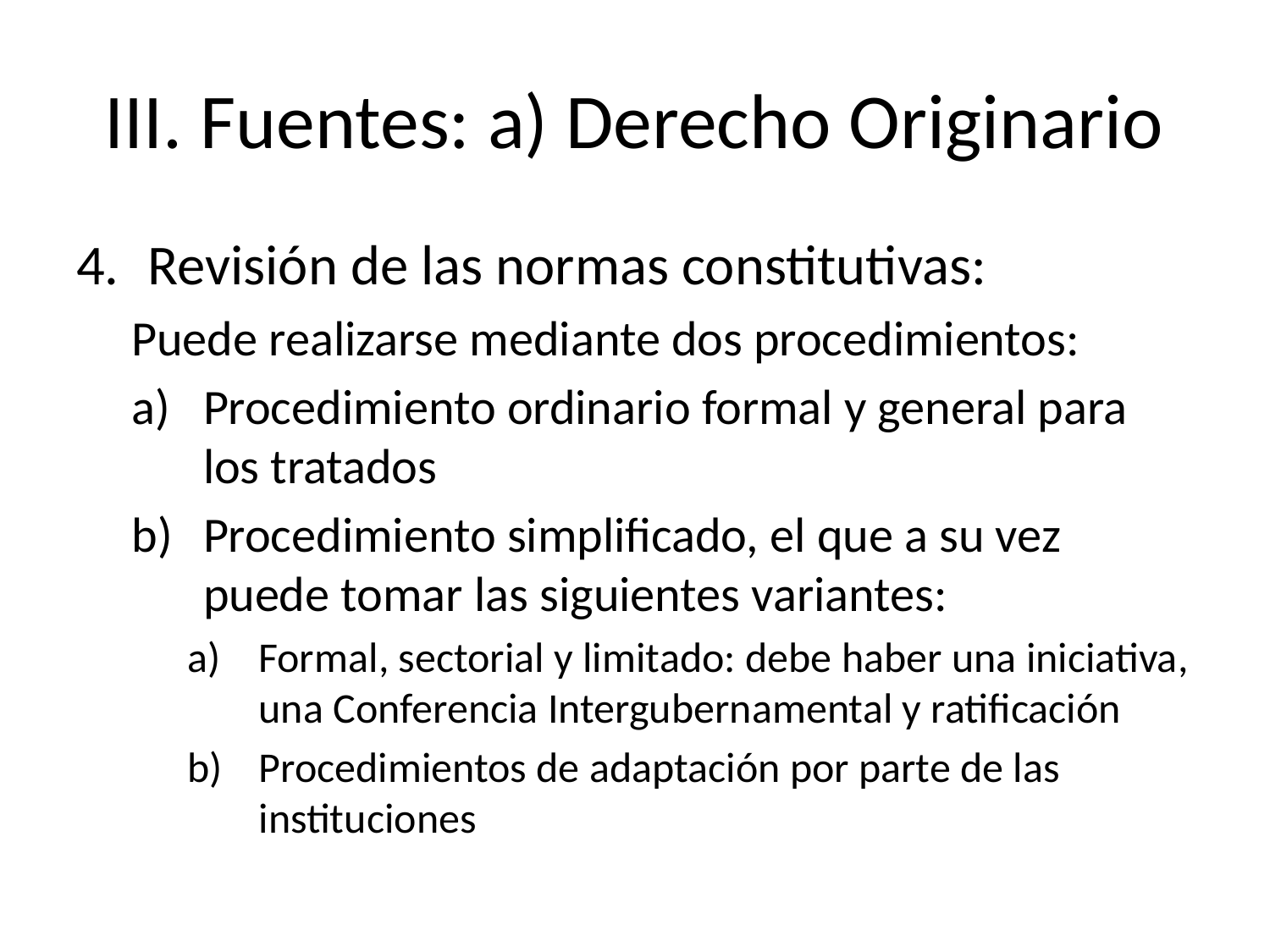

# III. Fuentes: a) Derecho Originario
Revisión de las normas constitutivas:
Puede realizarse mediante dos procedimientos:
Procedimiento ordinario formal y general para los tratados
Procedimiento simplificado, el que a su vez puede tomar las siguientes variantes:
Formal, sectorial y limitado: debe haber una iniciativa, una Conferencia Intergubernamental y ratificación
Procedimientos de adaptación por parte de las instituciones